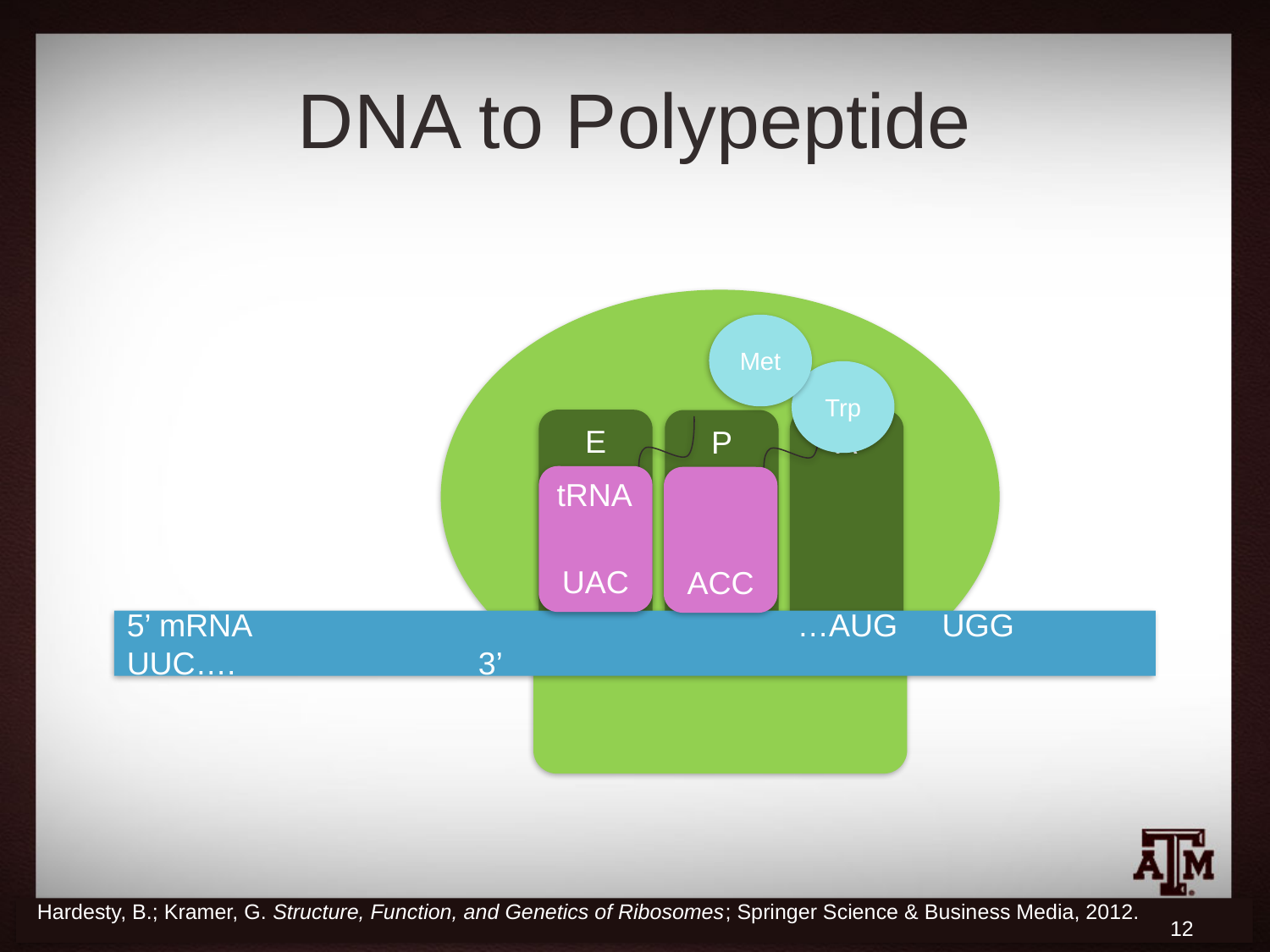

# DNA to Polypeptide

Met
Trp

ACC
E
P
A

UAC
tRNA
5’ mRNA					    …AUG     UGG    UUC….		           3’
Hardesty, B.; Kramer, G. Structure, Function, and Genetics of Ribosomes; Springer Science & Business Media, 2012.

12